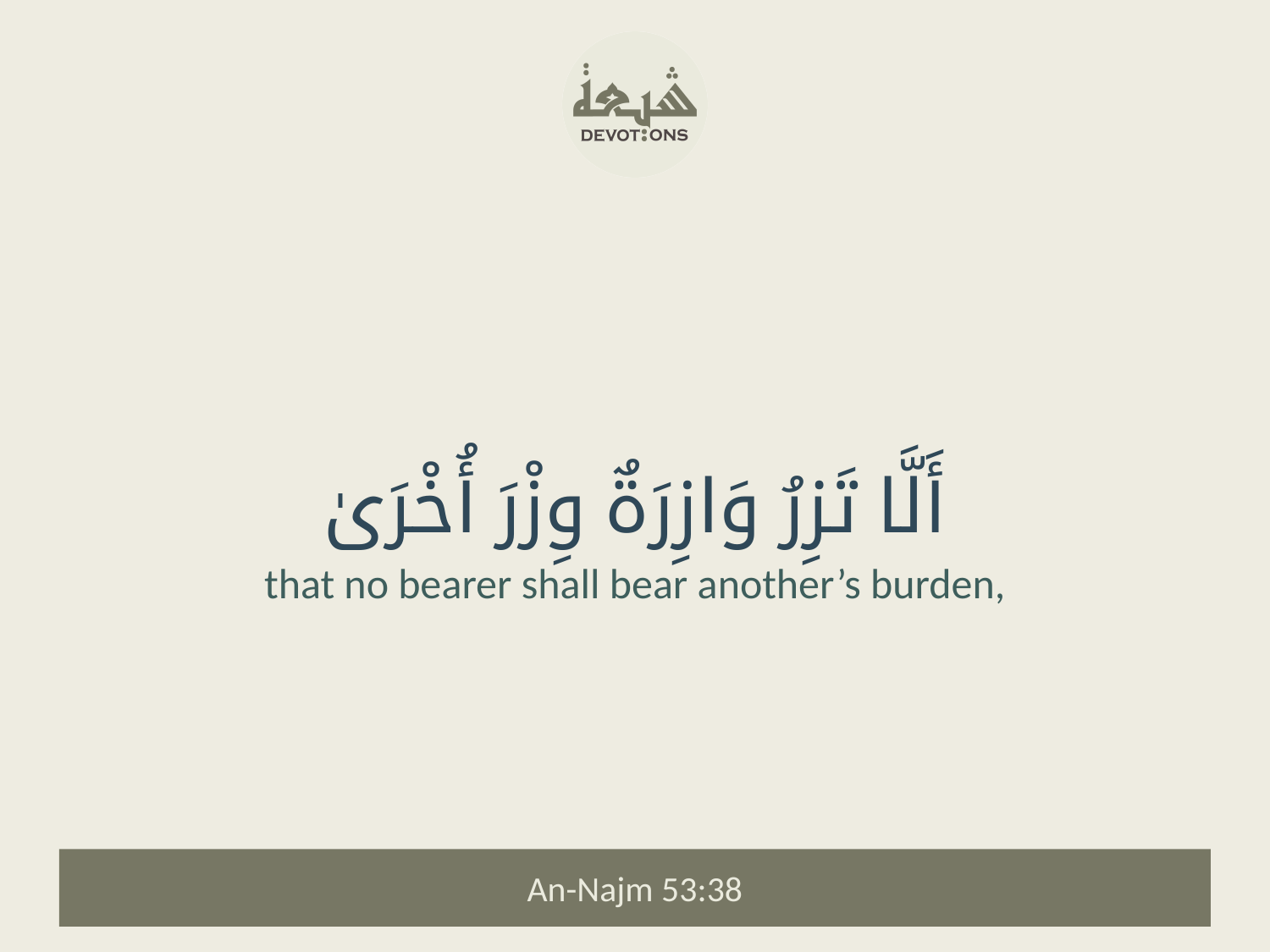

أَلَّا تَزِرُ وَازِرَةٌ وِزْرَ أُخْرَىٰ
that no bearer shall bear another’s burden,
An-Najm 53:38